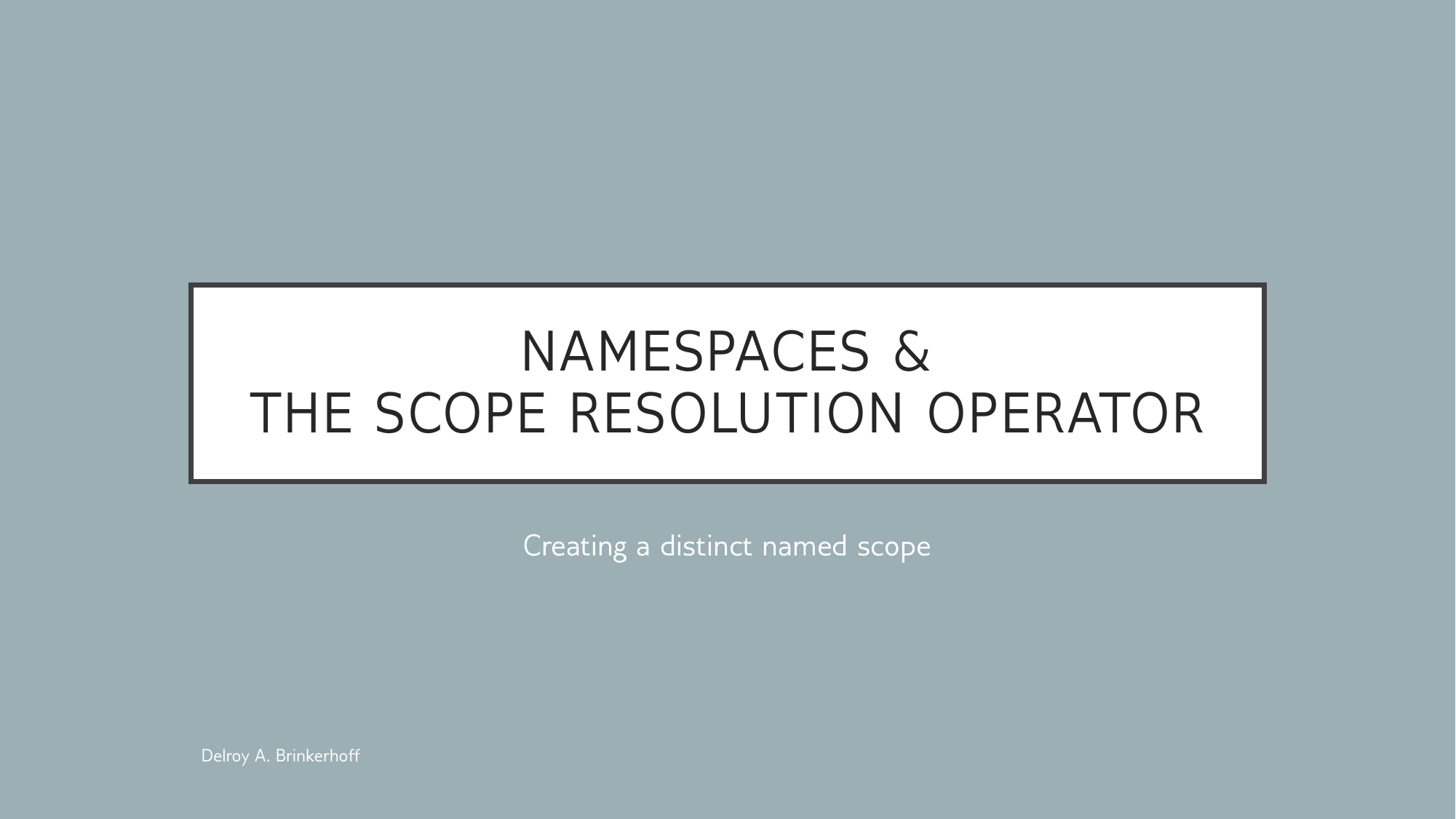

# Namespaces & the scope resolution operator
Creating a distinct named scope
Delroy A. Brinkerhoff